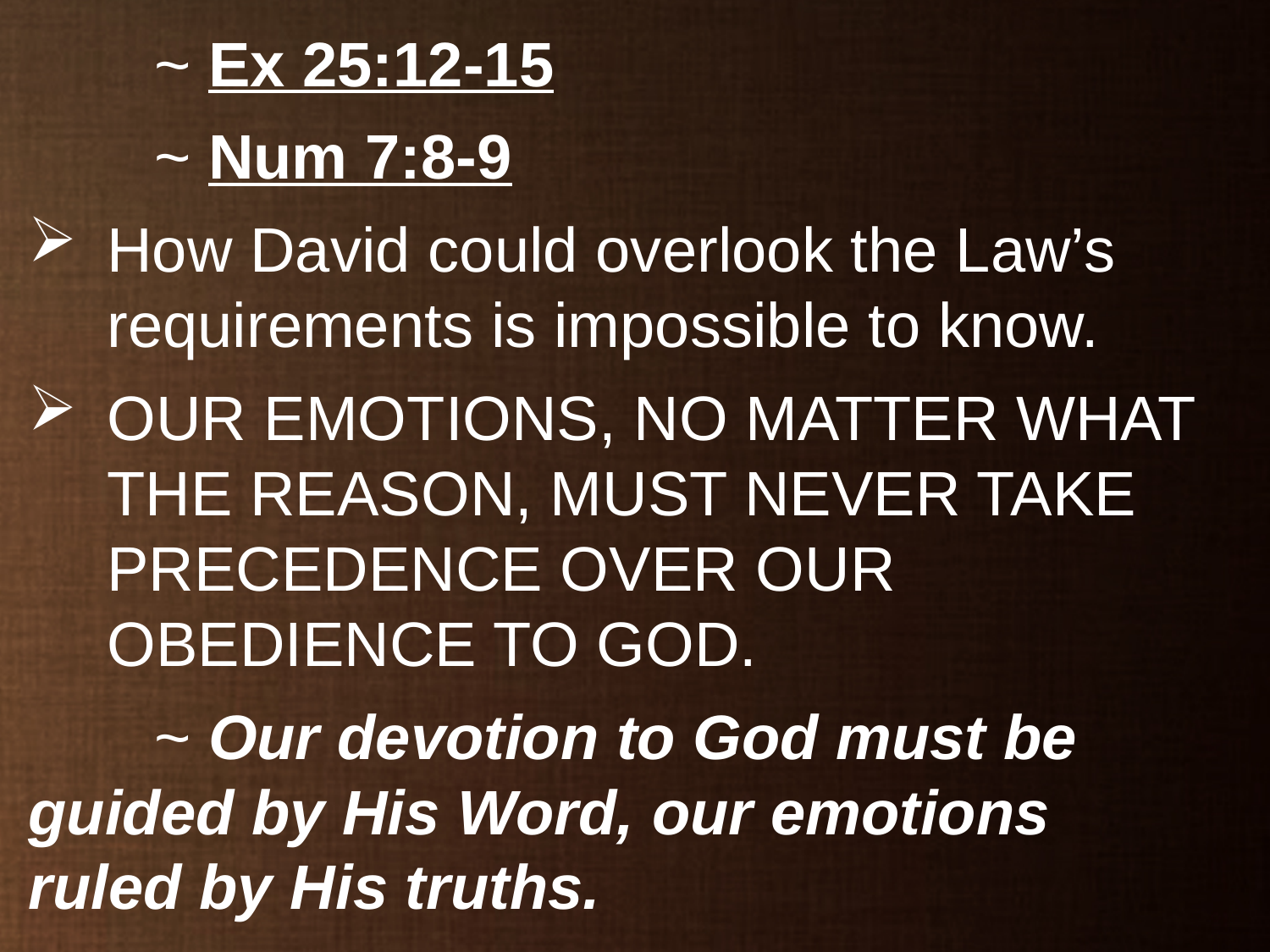

~ Ex 25:12-15
	~ Num 7:8-9
How David could overlook the Law’s requirements is impossible to know.
OUR EMOTIONS, NO MATTER WHAT THE REASON, MUST NEVER TAKE PRECEDENCE OVER OUR OBEDIENCE TO GOD.
	~ Our devotion to God must be 				guided by His Word, our emotions 			ruled by His truths.